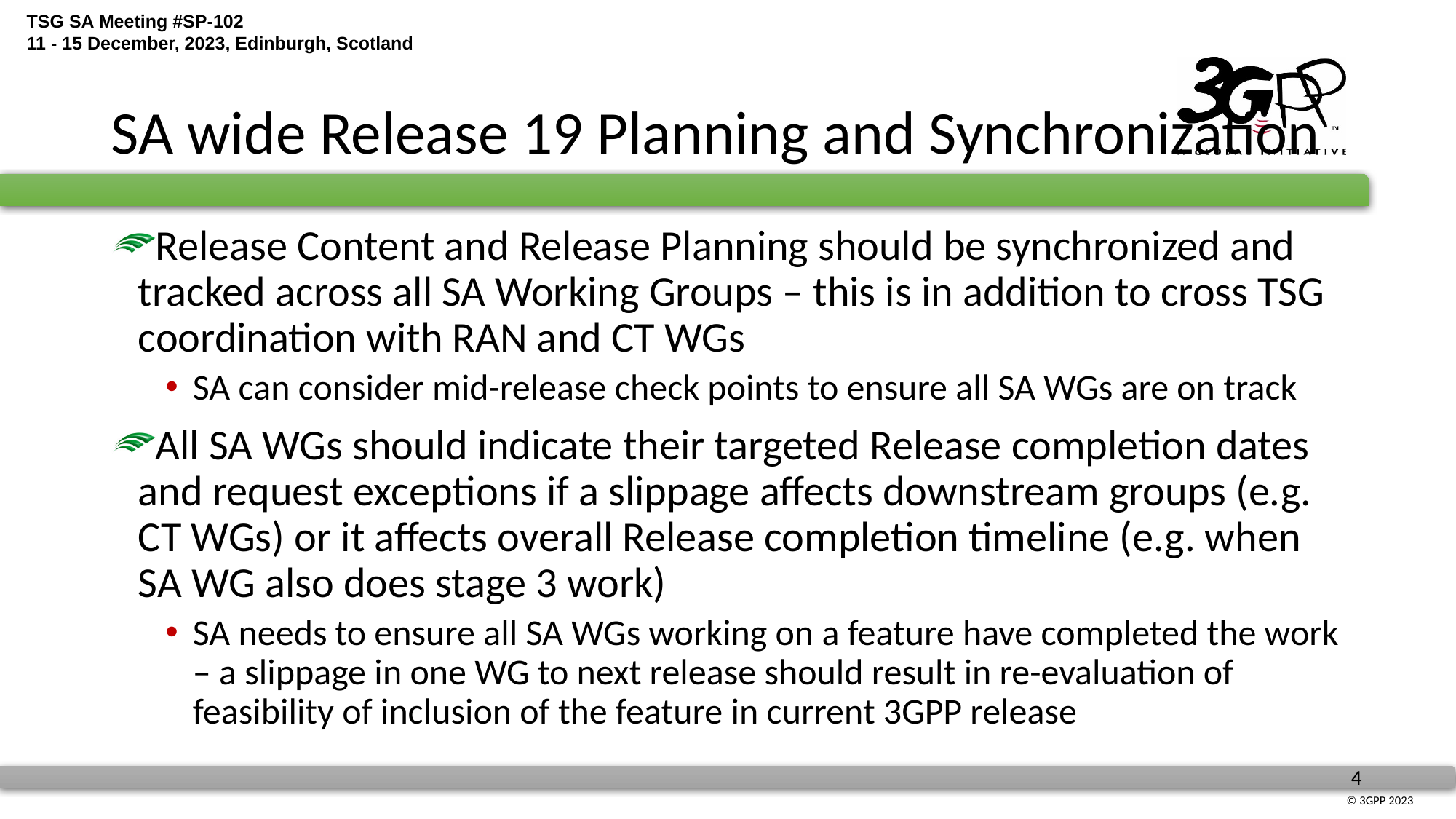

# SA wide Release 19 Planning and Synchronization
Release Content and Release Planning should be synchronized and tracked across all SA Working Groups – this is in addition to cross TSG coordination with RAN and CT WGs
SA can consider mid-release check points to ensure all SA WGs are on track
All SA WGs should indicate their targeted Release completion dates and request exceptions if a slippage affects downstream groups (e.g. CT WGs) or it affects overall Release completion timeline (e.g. when SA WG also does stage 3 work)
SA needs to ensure all SA WGs working on a feature have completed the work – a slippage in one WG to next release should result in re-evaluation of feasibility of inclusion of the feature in current 3GPP release